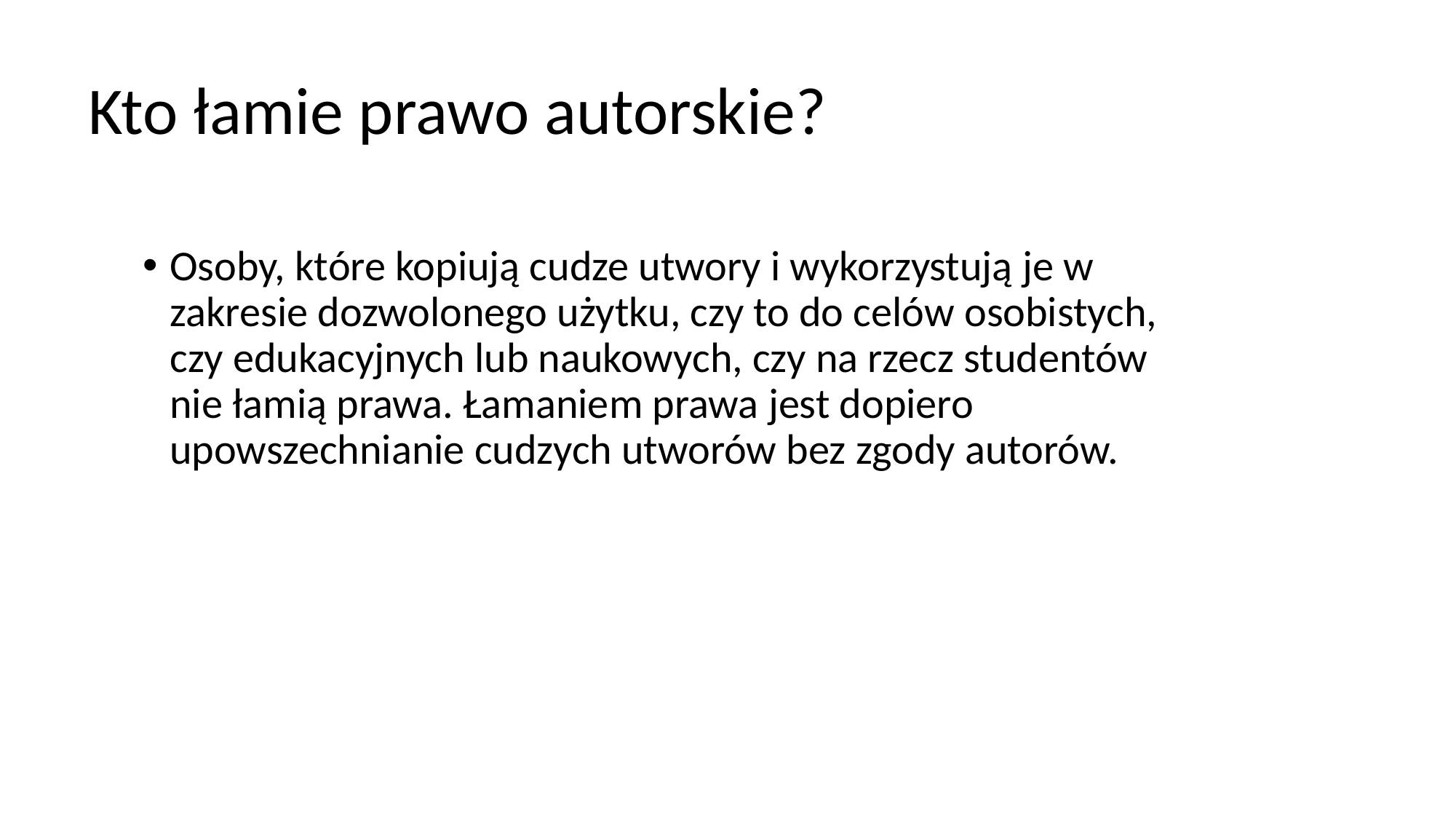

# Kto łamie prawo autorskie?
Osoby, które kopiują cudze utwory i wykorzystują je w zakresie dozwolonego użytku, czy to do celów osobistych, czy edukacyjnych lub naukowych, czy na rzecz studentów nie łamią prawa. Łamaniem prawa jest dopiero upowszechnianie cudzych utworów bez zgody autorów.